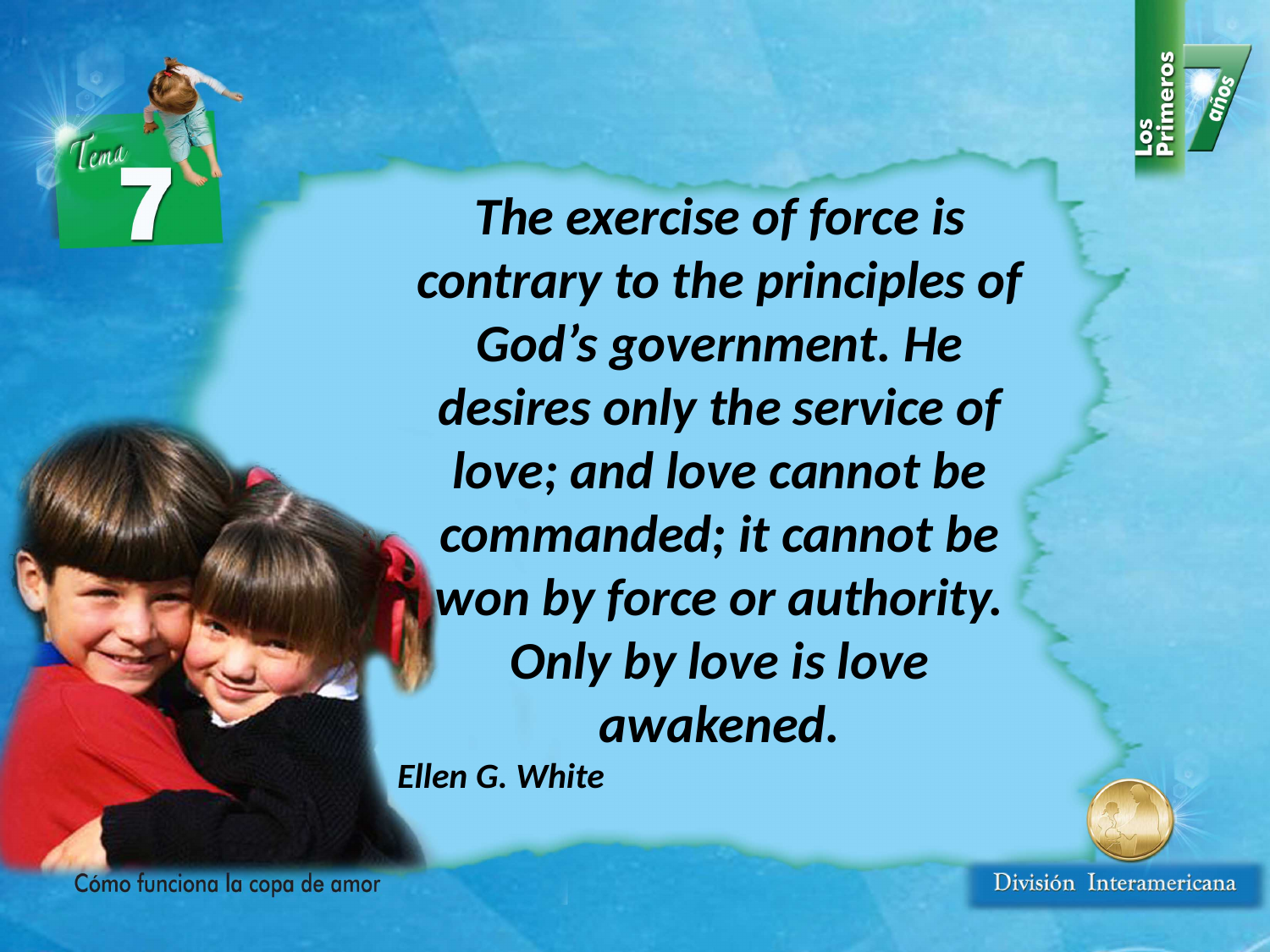

The exercise of force is contrary to the principles of God’s government. He desires only the service of love; and love cannot be commanded; it cannot be won by force or authority. Only by love is love awakened.
Ellen G. White